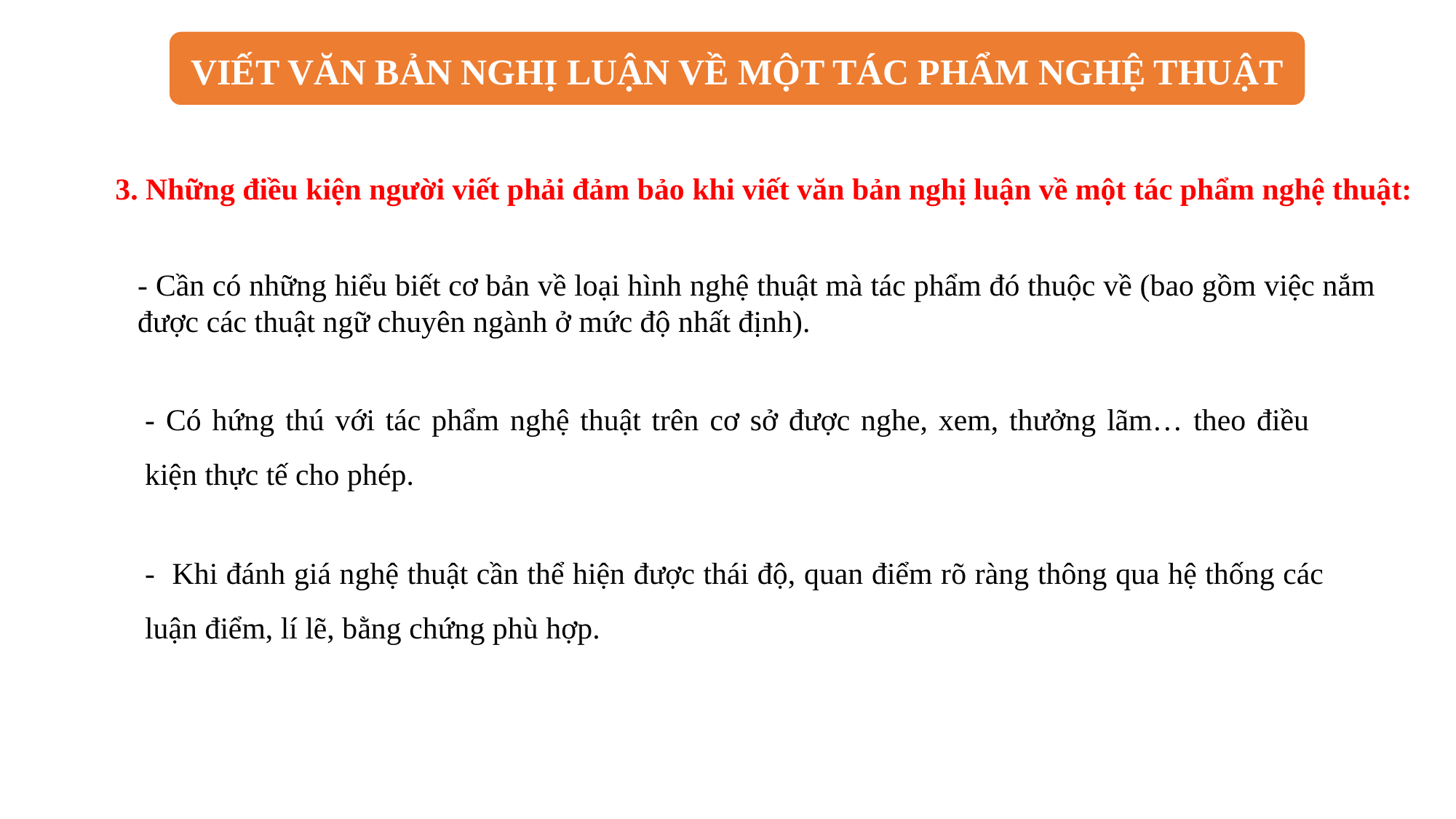

VIẾT VĂN BẢN NGHỊ LUẬN VỀ MỘT TÁC PHẨM NGHỆ THUẬT
3. Những điều kiện người viết phải đảm bảo khi viết văn bản nghị luận về một tác phẩm nghệ thuật:
- Cần có những hiểu biết cơ bản về loại hình nghệ thuật mà tác phẩm đó thuộc về (bao gồm việc nắm được các thuật ngữ chuyên ngành ở mức độ nhất định).
- Có hứng thú với tác phẩm nghệ thuật trên cơ sở được nghe, xem, thưởng lãm… theo điều kiện thực tế cho phép.
-  Khi đánh giá nghệ thuật cần thể hiện được thái độ, quan điểm rõ ràng thông qua hệ thống các luận điểm, lí lẽ, bằng chứng phù hợp.